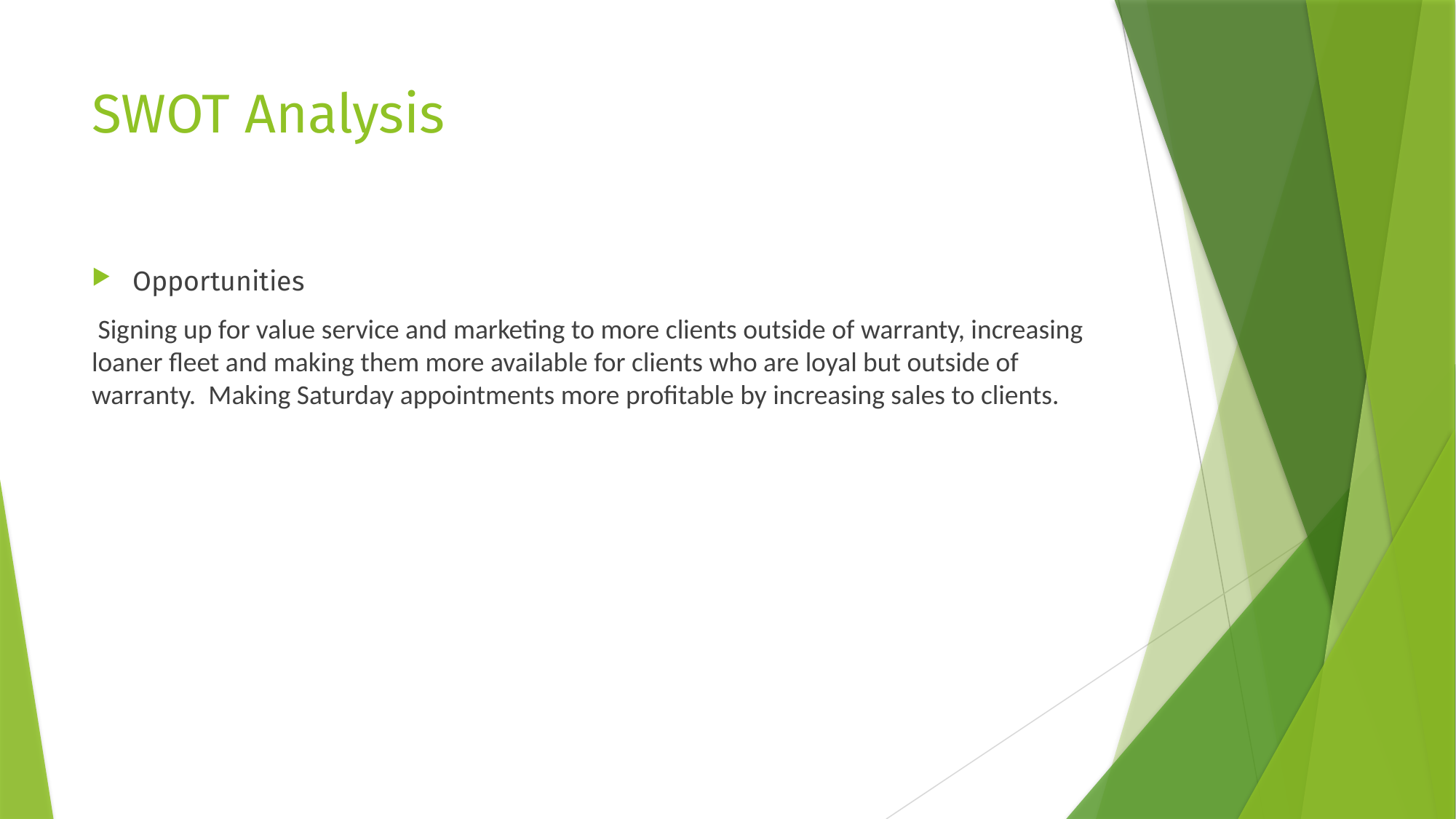

# SWOT Analysis
Opportunities
 Signing up for value service and marketing to more clients outside of warranty, increasing loaner fleet and making them more available for clients who are loyal but outside of warranty.  Making Saturday appointments more profitable by increasing sales to clients.